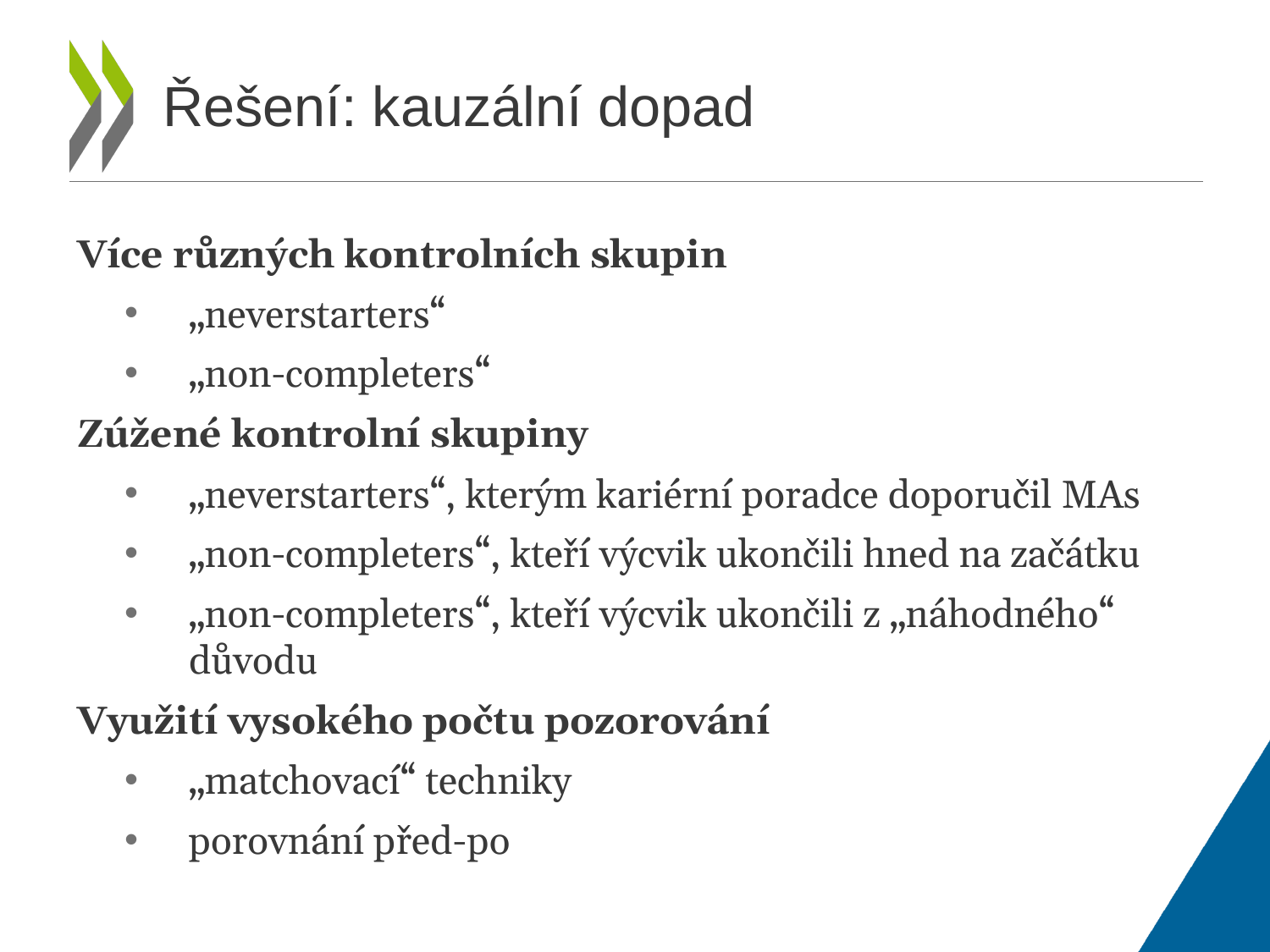

# Řešení: kauzální dopad
Více různých kontrolních skupin
„neverstarters“
„non-completers“
Zúžené kontrolní skupiny
„neverstarters“, kterým kariérní poradce doporučil MAs
„non-completers“, kteří výcvik ukončili hned na začátku
„non-completers“, kteří výcvik ukončili z „náhodného“ důvodu
Využití vysokého počtu pozorování
„matchovací“ techniky
porovnání před-po